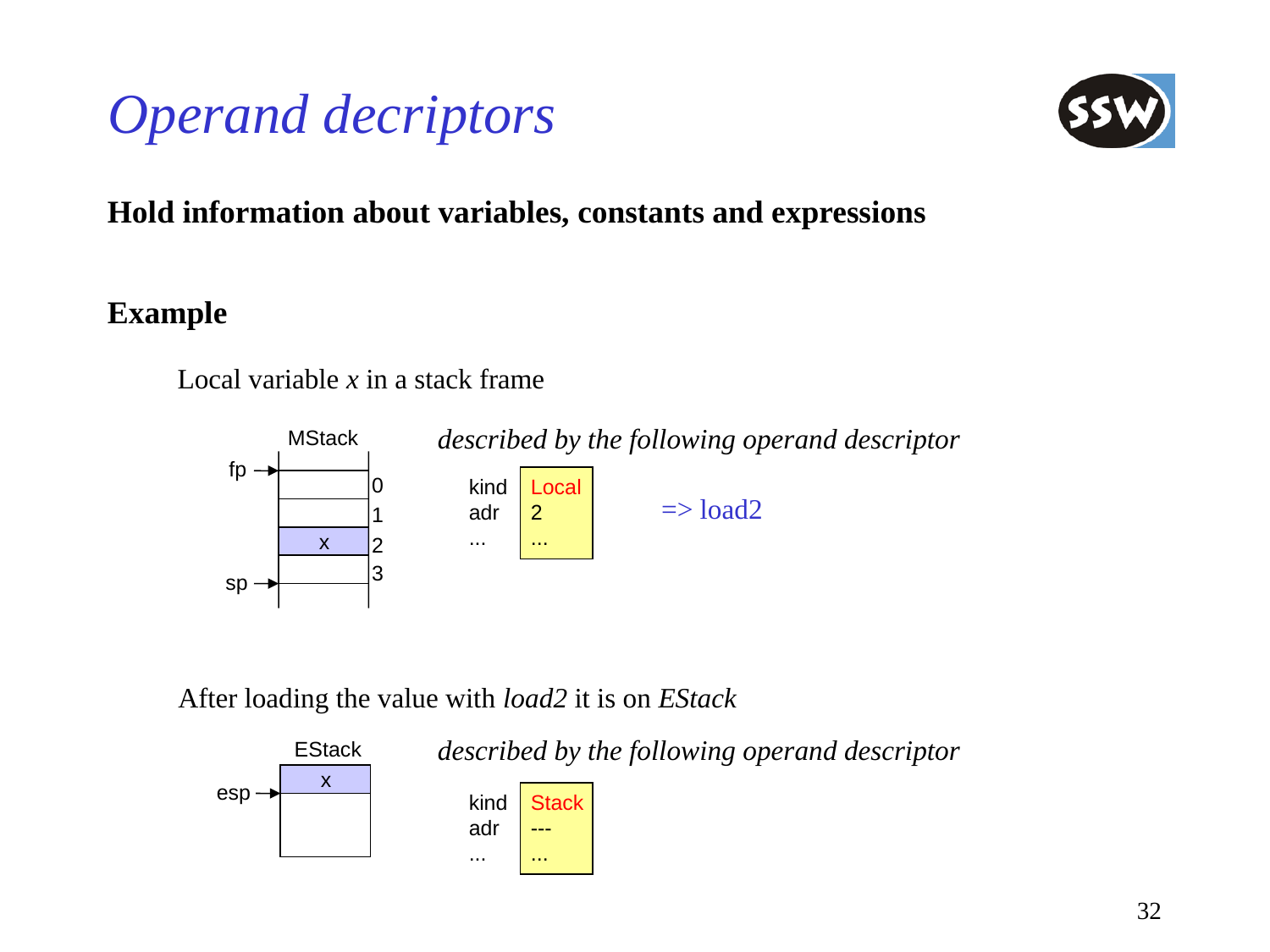

# Operand decriptors
Hold information about variables, constants and expressions
Example
Local variable x in a stack frame
described by the following operand descriptor
MStack

fp

0
kind
adr
...
Local
2
...

1

x
2

3
sp

=> load2
After loading the value with load2 it is on EStack
described by the following operand descriptor
EStack

x
esp

kind
adr
...
Stack
---
...

32